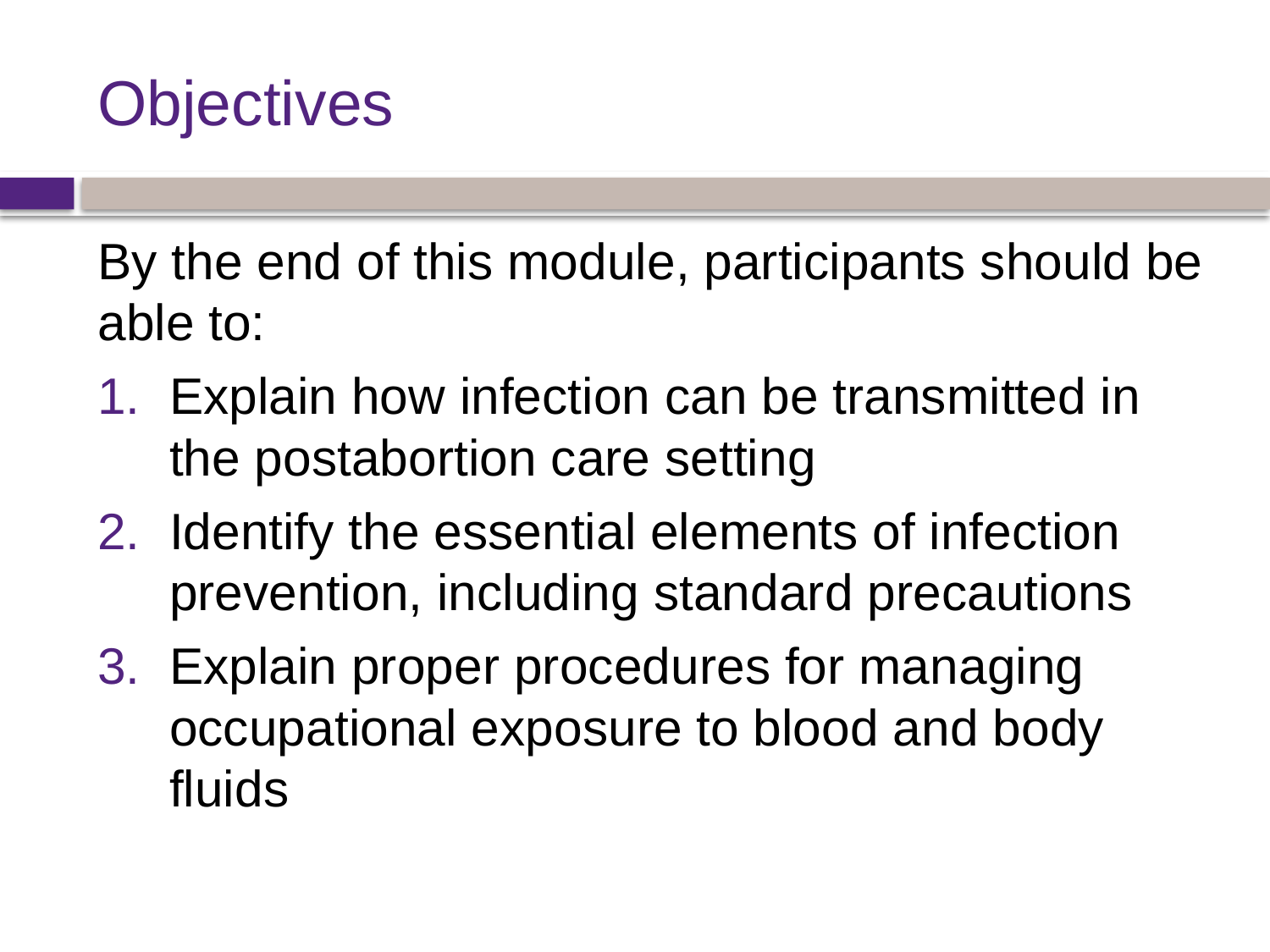

# Objectives
By the end of this module, participants should be able to:
Explain how infection can be transmitted in the postabortion care setting
Identify the essential elements of infection prevention, including standard precautions
Explain proper procedures for managing occupational exposure to blood and body fluids